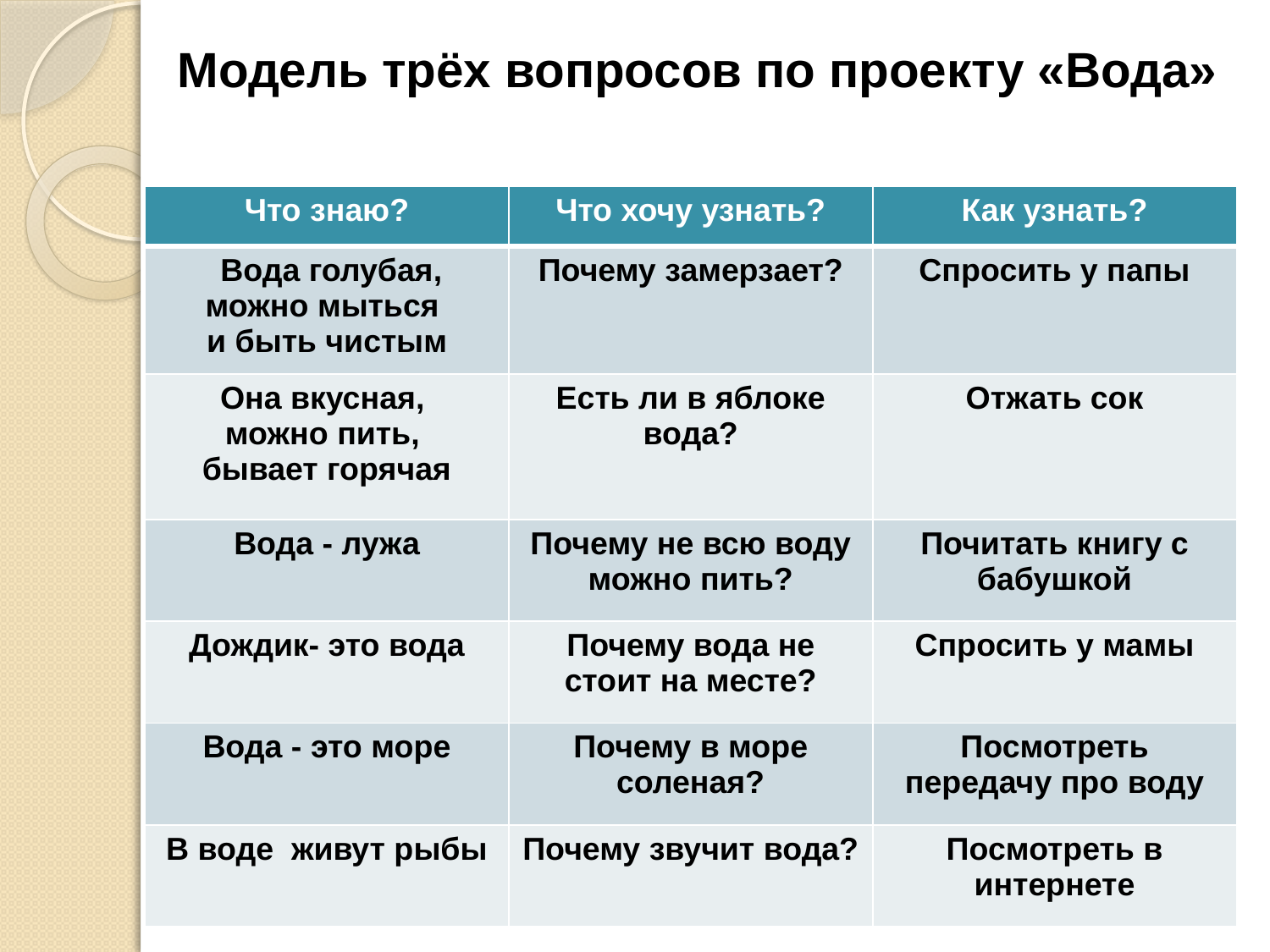

Модель трёх вопросов по проекту «Вода»
| Что знаю? | Что хочу узнать? | Как узнать? |
| --- | --- | --- |
| Вода голубая, можно мыться и быть чистым | Почему замерзает? | Спросить у папы |
| Она вкусная, можно пить, бывает горячая | Есть ли в яблоке вода? | Отжать сок |
| Вода - лужа | Почему не всю воду можно пить? | Почитать книгу с бабушкой |
| Дождик- это вода | Почему вода не стоит на месте? | Спросить у мамы |
| Вода - это море | Почему в море соленая? | Посмотреть передачу про воду |
| В воде живут рыбы | Почему звучит вода? | Посмотреть в интернете |